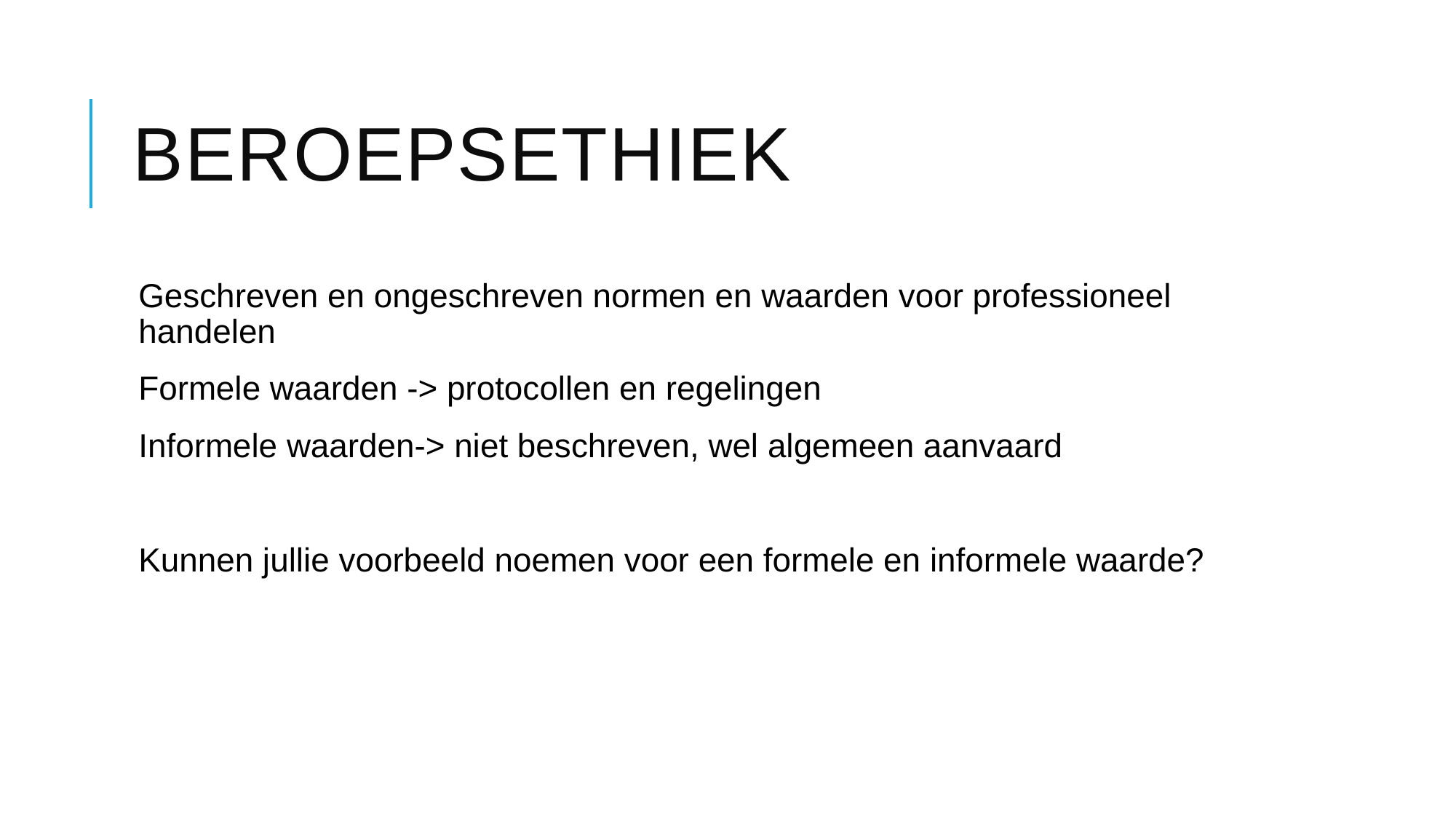

# Beroepsethiek
Geschreven en ongeschreven normen en waarden voor professioneel handelen
Formele waarden -> protocollen en regelingen
Informele waarden-> niet beschreven, wel algemeen aanvaard

Kunnen jullie voorbeeld noemen voor een formele en informele waarde?